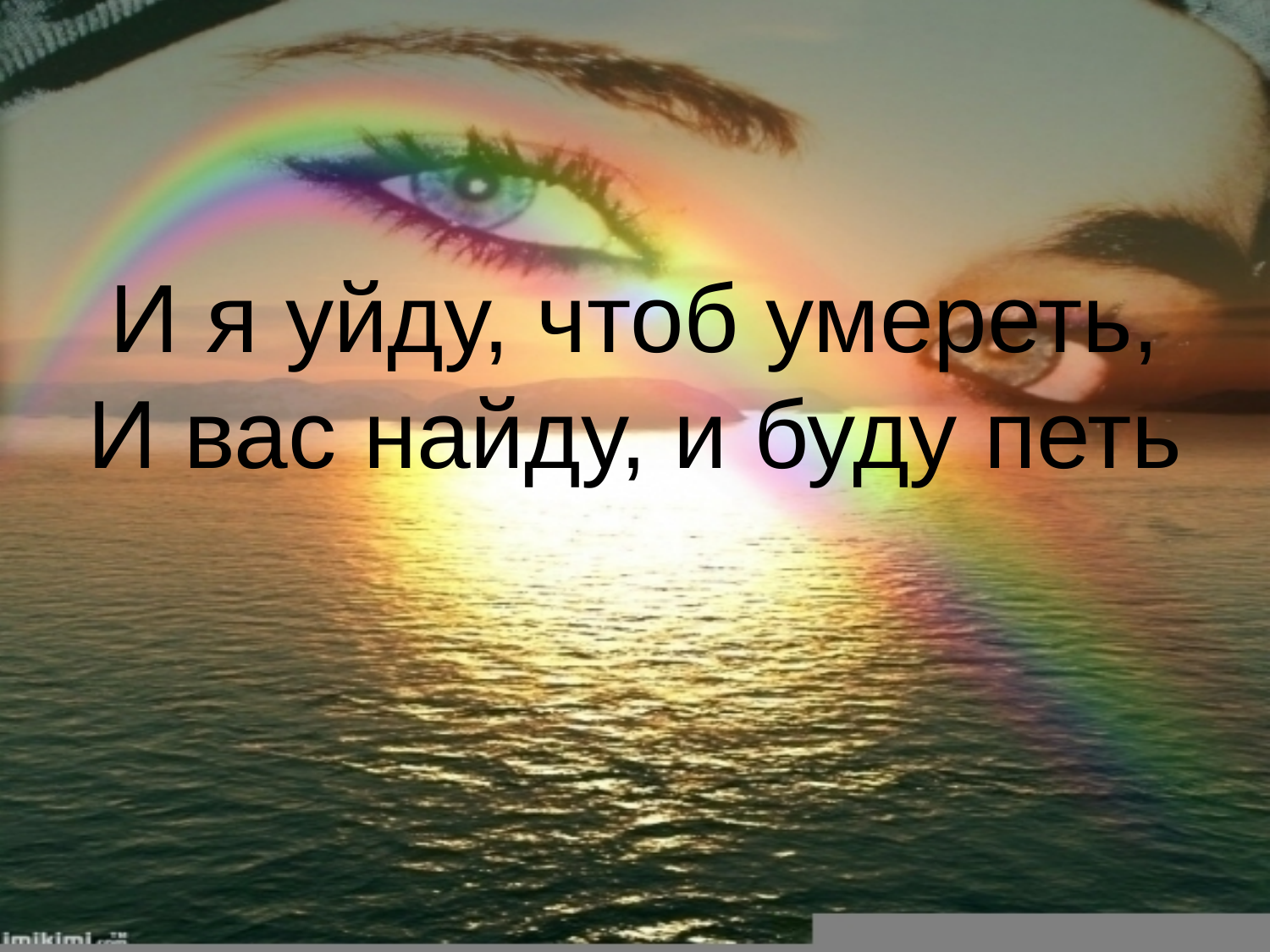

# И я уйду, чтоб умереть, И вас найду, и буду петь